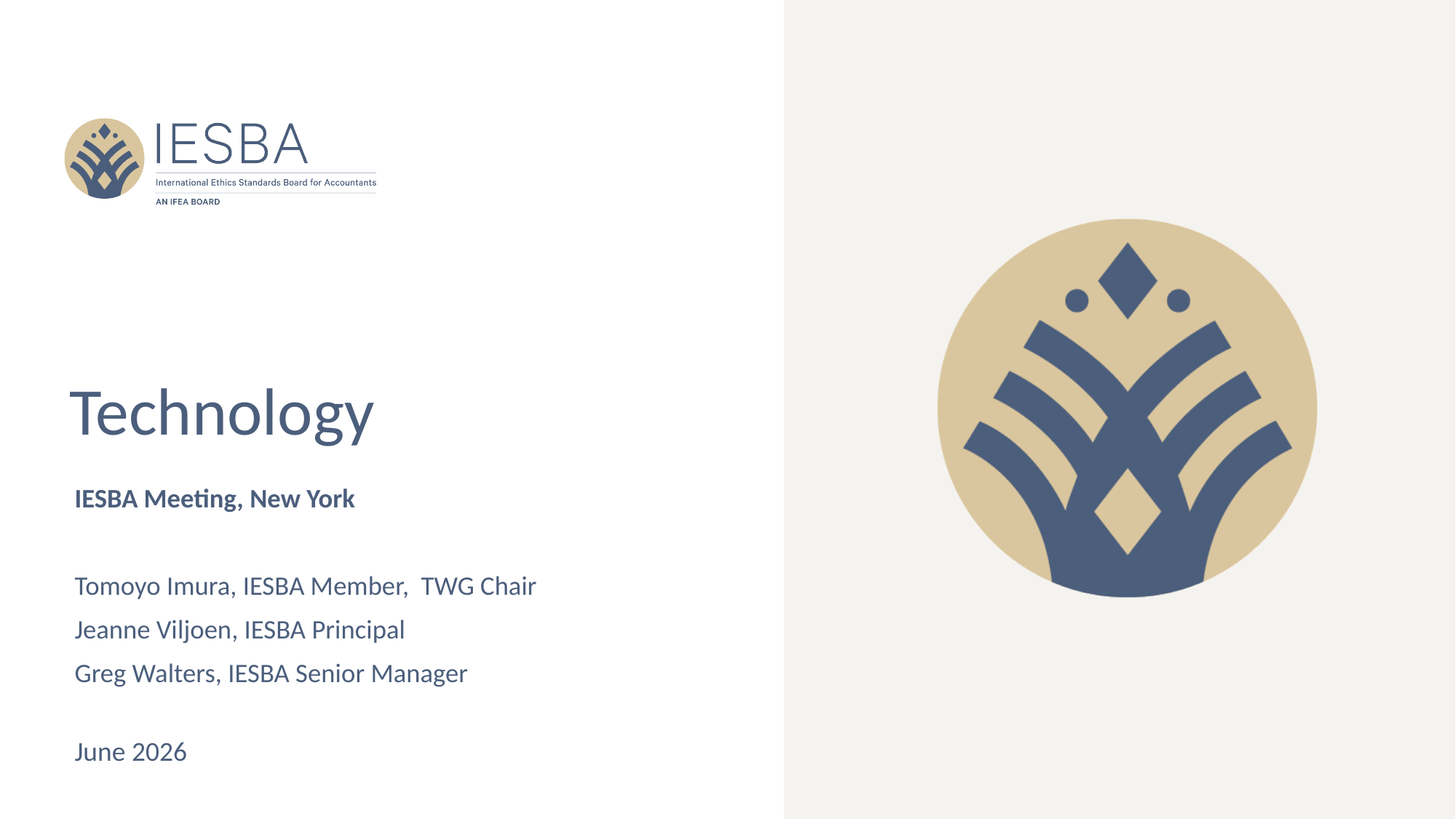

# Technology
IESBA Meeting, New York

Tomoyo Imura, IESBA Member,  TWG Chair
Jeanne Viljoen, IESBA Principal
Greg Walters, IESBA Senior Manager

June 2026